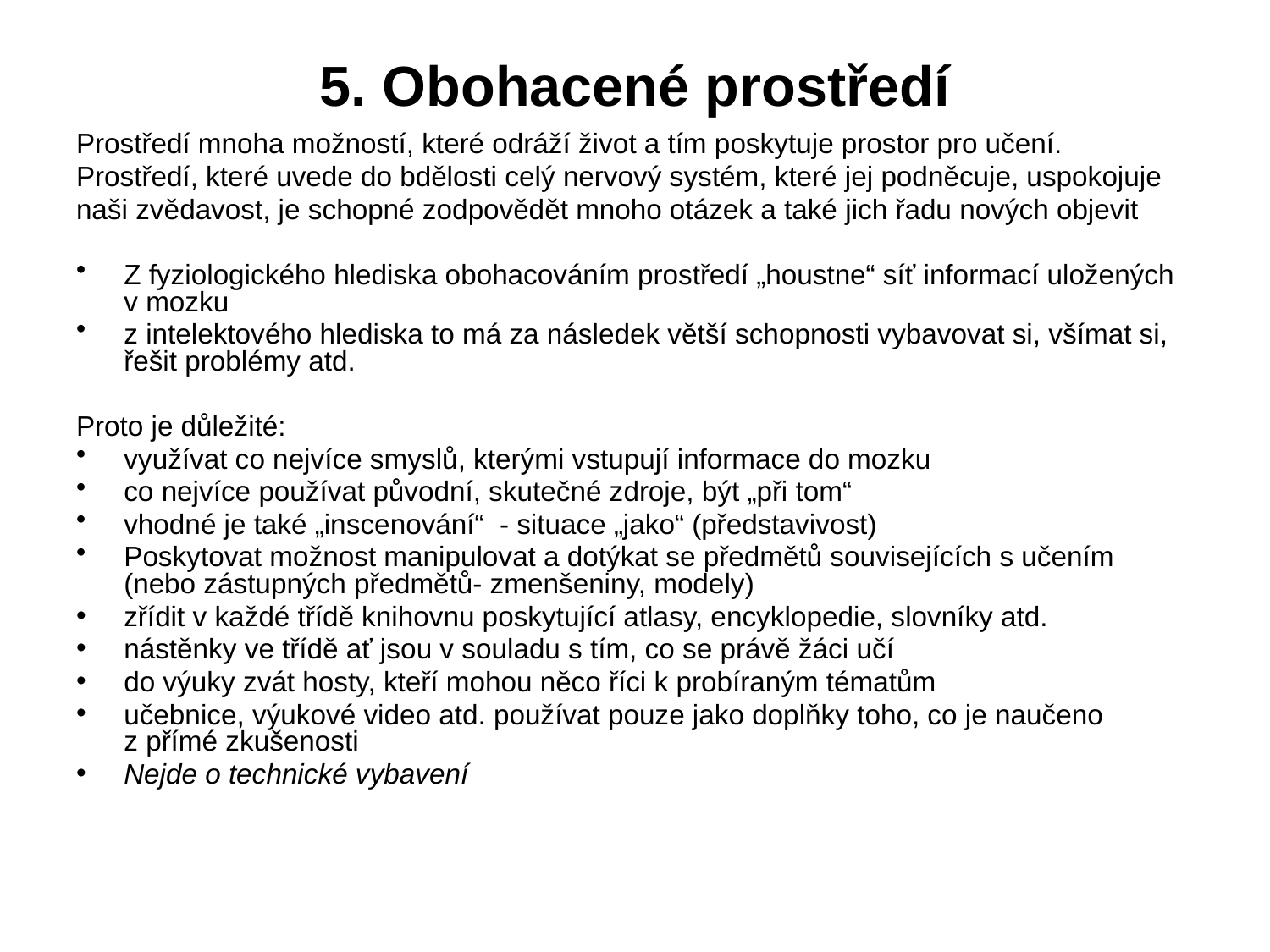

# 5. Obohacené prostředí
Prostředí mnoha možností, které odráží život a tím poskytuje prostor pro učení.
Prostředí, které uvede do bdělosti celý nervový systém, které jej podněcuje, uspokojuje
naši zvědavost, je schopné zodpovědět mnoho otázek a také jich řadu nových objevit

Z fyziologického hlediska obohacováním prostředí „houstne“ síť informací uložených v mozku
z intelektového hlediska to má za následek větší schopnosti vybavovat si, všímat si, řešit problémy atd.

Proto je důležité:
využívat co nejvíce smyslů, kterými vstupují informace do mozku
co nejvíce používat původní, skutečné zdroje, být „při tom“
vhodné je také „inscenování“  - situace „jako“ (představivost)
Poskytovat možnost manipulovat a dotýkat se předmětů souvisejících s učením (nebo zástupných předmětů- zmenšeniny, modely)
zřídit v každé třídě knihovnu poskytující atlasy, encyklopedie, slovníky atd.
nástěnky ve třídě ať jsou v souladu s tím, co se právě žáci učí
do výuky zvát hosty, kteří mohou něco říci k probíraným tématům
učebnice, výukové video atd. používat pouze jako doplňky toho, co je naučeno z přímé zkušenosti
Nejde o technické vybavení